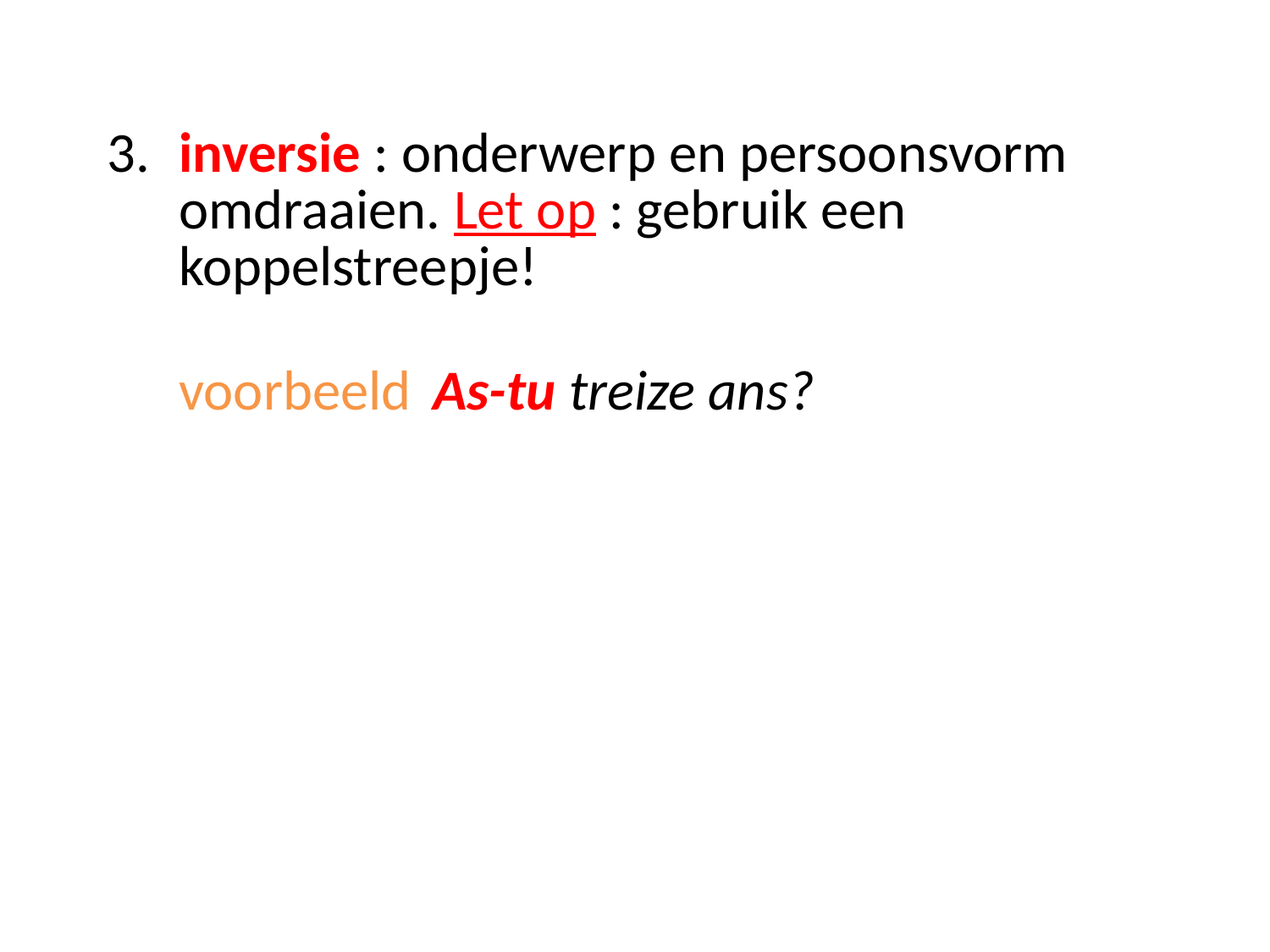

3.	inversie : onderwerp en persoonsvorm omdraaien. Let op : gebruik een koppelstreepje!
	voorbeeld	As-tu treize ans?